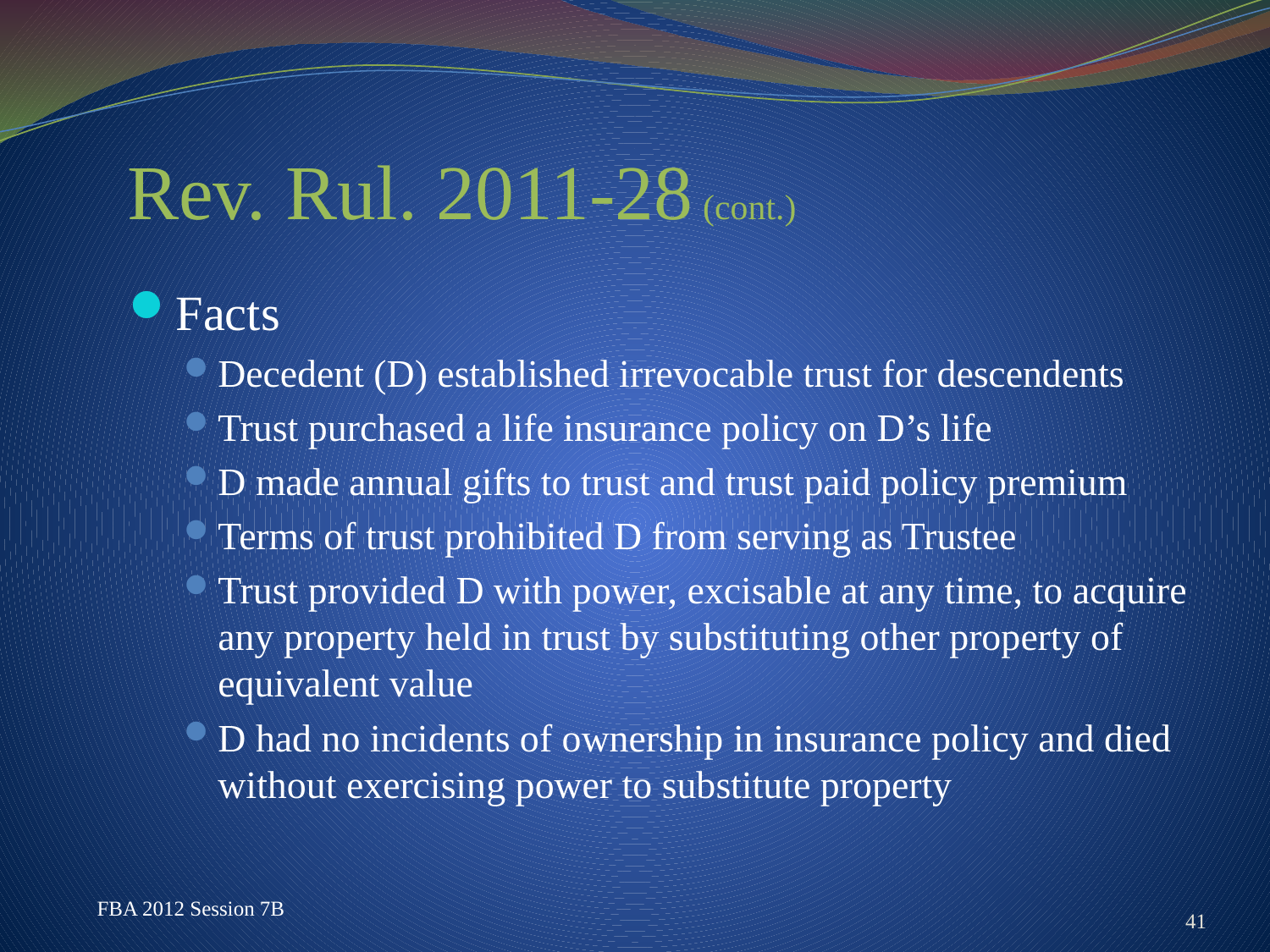

# Rev. Rul. 2011-28 (cont.)
Facts
Decedent (D) established irrevocable trust for descendents
Trust purchased a life insurance policy on D’s life
D made annual gifts to trust and trust paid policy premium
Terms of trust prohibited D from serving as Trustee
Trust provided D with power, excisable at any time, to acquire any property held in trust by substituting other property of equivalent value
D had no incidents of ownership in insurance policy and died without exercising power to substitute property
41
FBA 2012 Session 7B